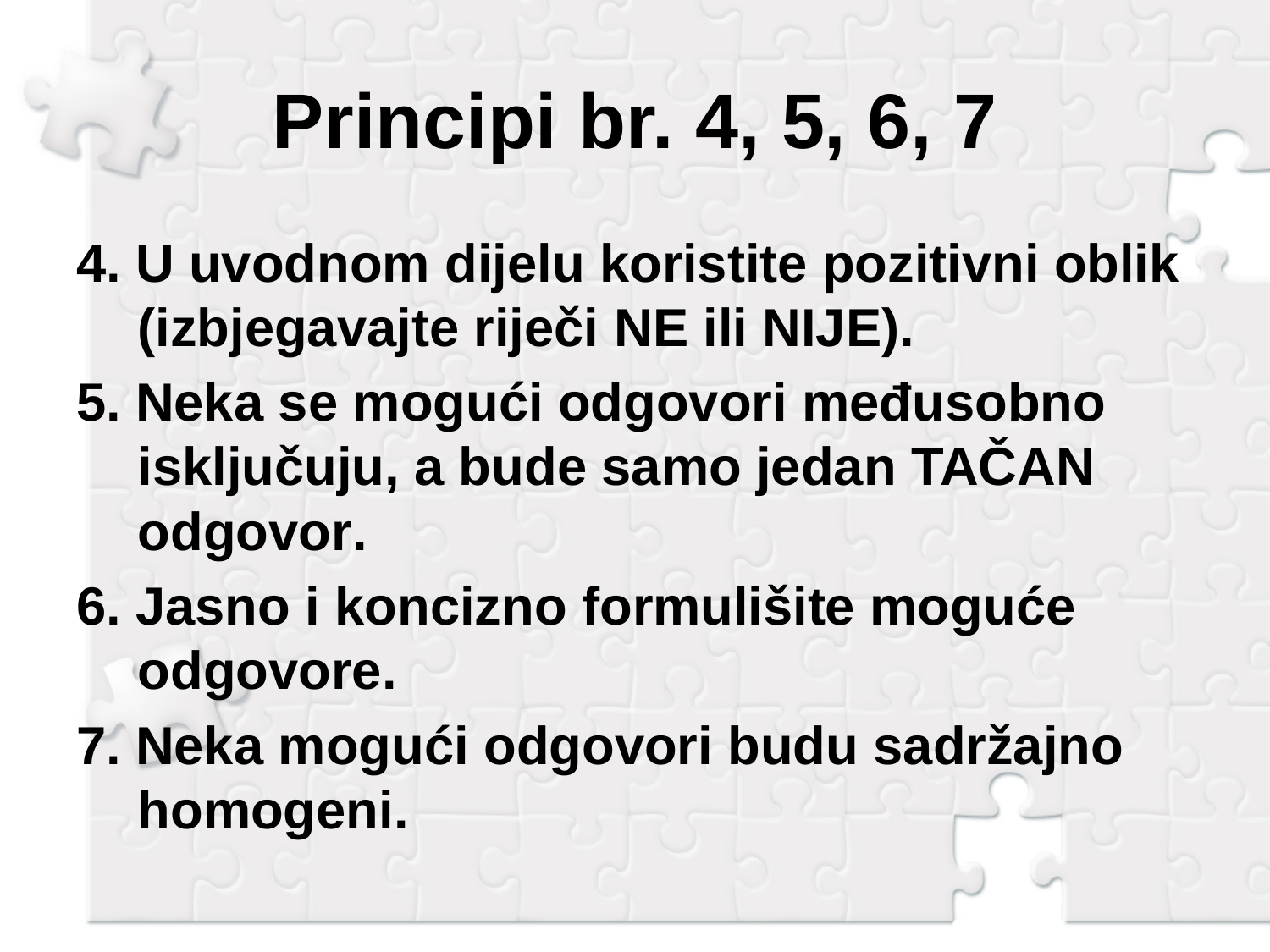

# Principi br. 4, 5, 6, 7
4. U uvodnom dijelu koristite pozitivni oblik (izbjegavajte riječi NE ili NIJE).
5. Neka se mogući odgovori međusobno isključuju, a bude samo jedan TAČAN odgovor.
6. Jasno i koncizno formulišite moguće odgovore.
7. Neka mogući odgovori budu sadržajno homogeni.